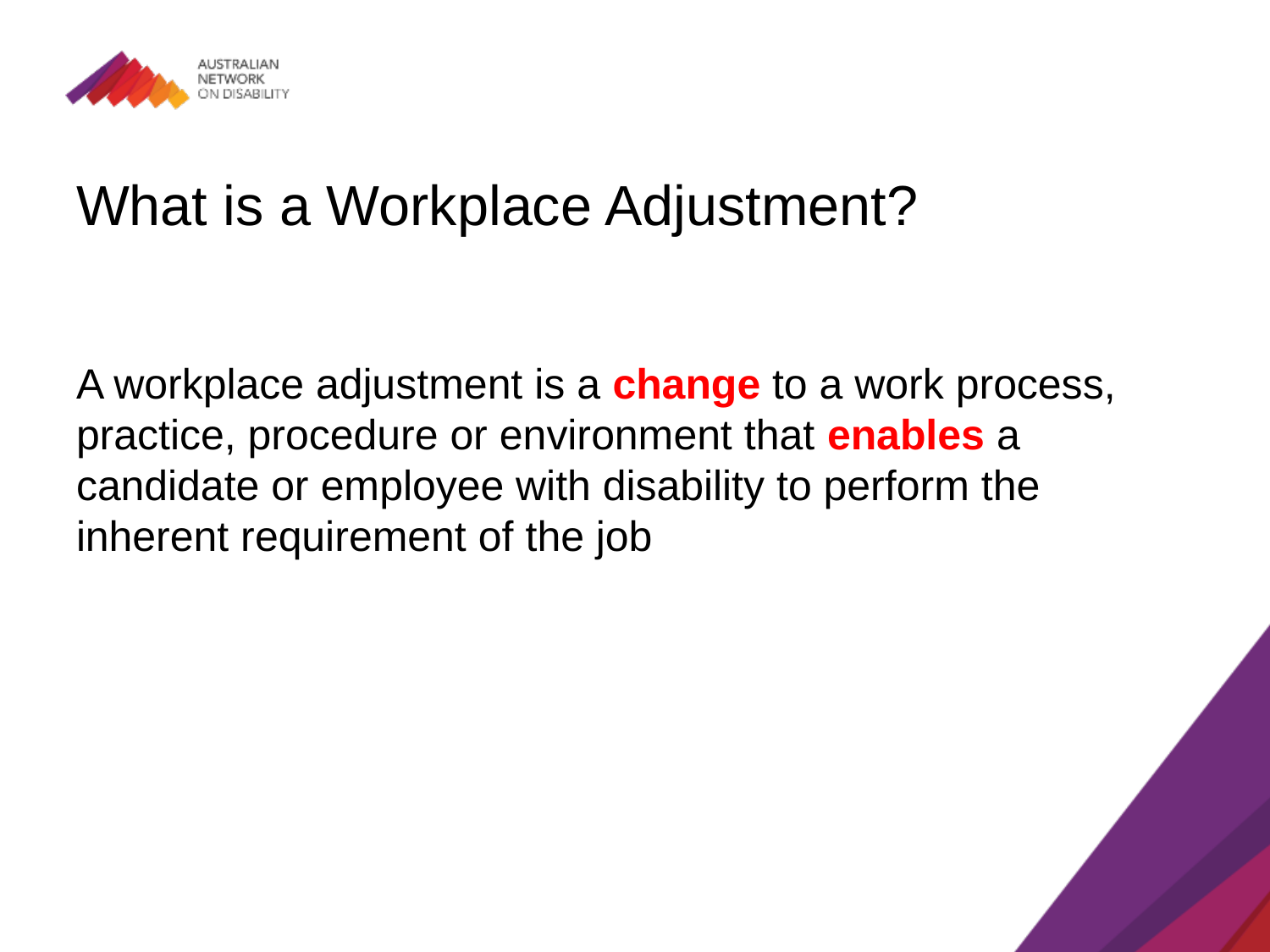

# What is a Workplace Adjustment?
A workplace adjustment is a change to a work process, practice, procedure or environment that enables a candidate or employee with disability to perform the inherent requirement of the job